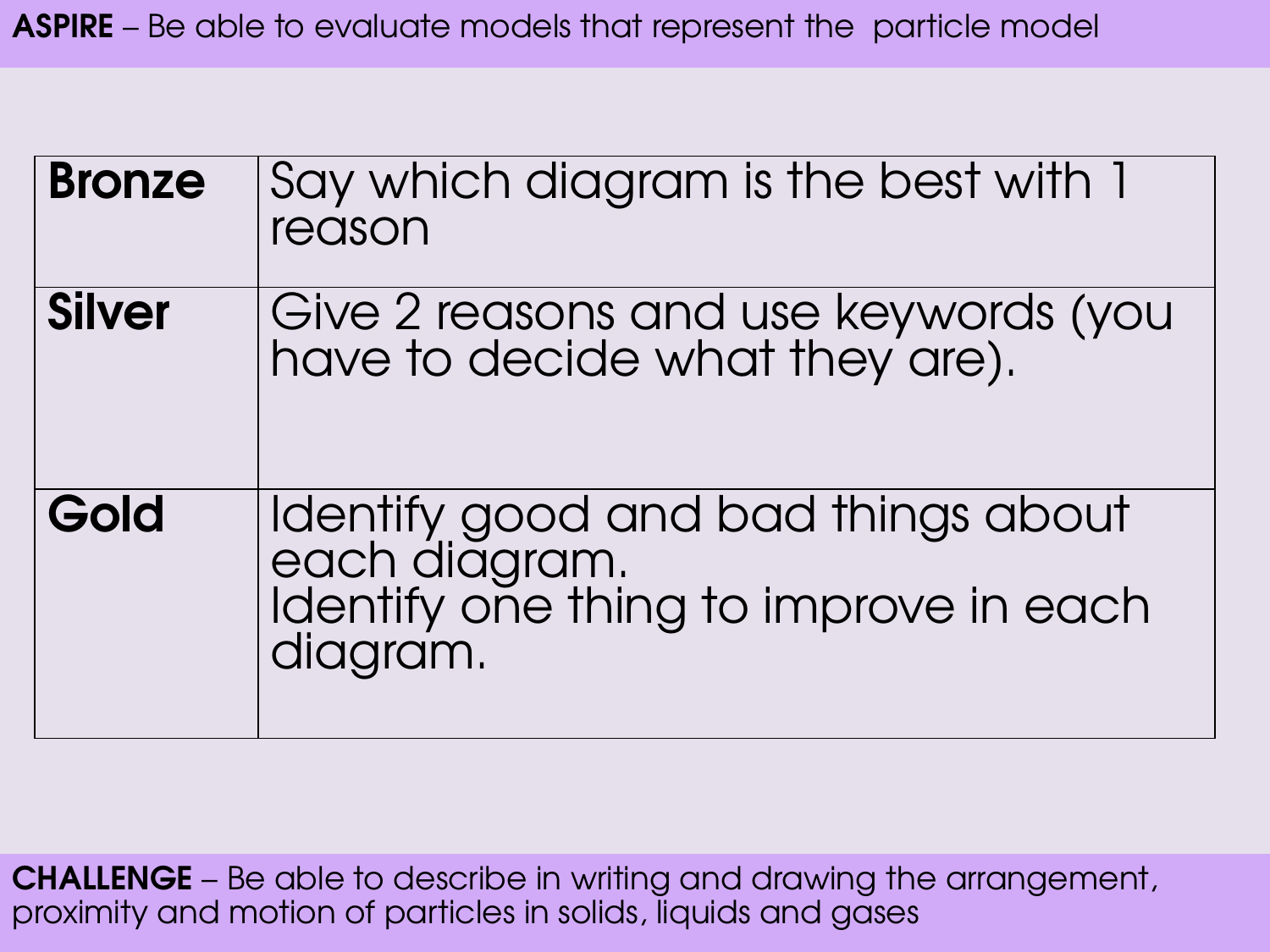

ASPIRE – Be able to evaluate models that represent the  particle model

| Bronze | Say which diagram is the best with 1 reason |
| --- | --- |
| Silver | Give 2 reasons and use keywords (you have to decide what they are). |
| Gold | Identify good and bad things about each diagram. Identify one thing to improve in each diagram. |

CHALLENGE – Be able to describe in writing and drawing the arrangement, proximity and motion of particles in solids, liquids and gases